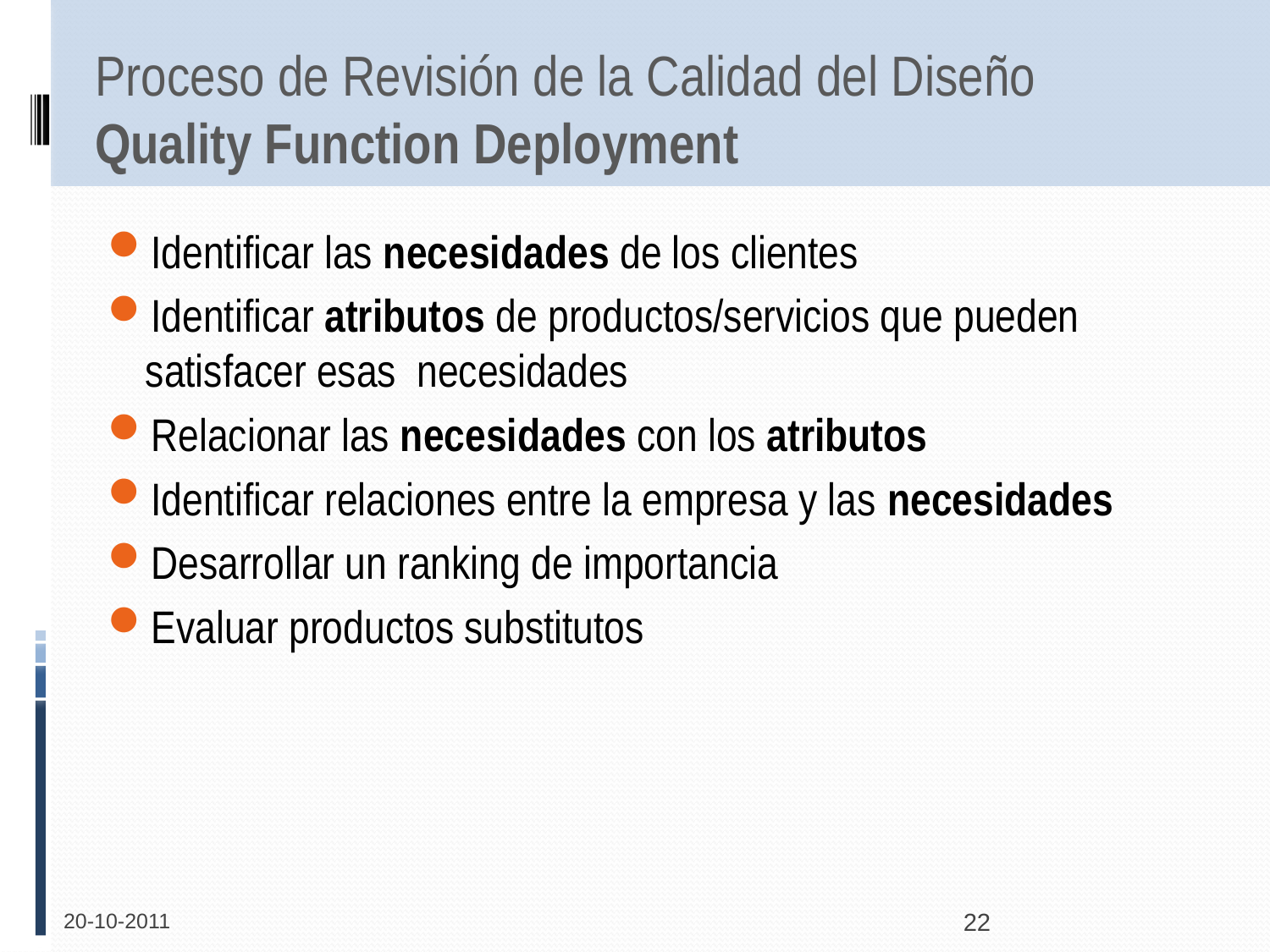

# Proceso de Revisión de la Calidad del Diseño Quality Function Deployment
Identificar las necesidades de los clientes
Identificar atributos de productos/servicios que pueden satisfacer esas  necesidades
Relacionar las necesidades con los atributos
Identificar relaciones entre la empresa y las necesidades
Desarrollar un ranking de importancia
Evaluar productos substitutos

20-10-2011
22